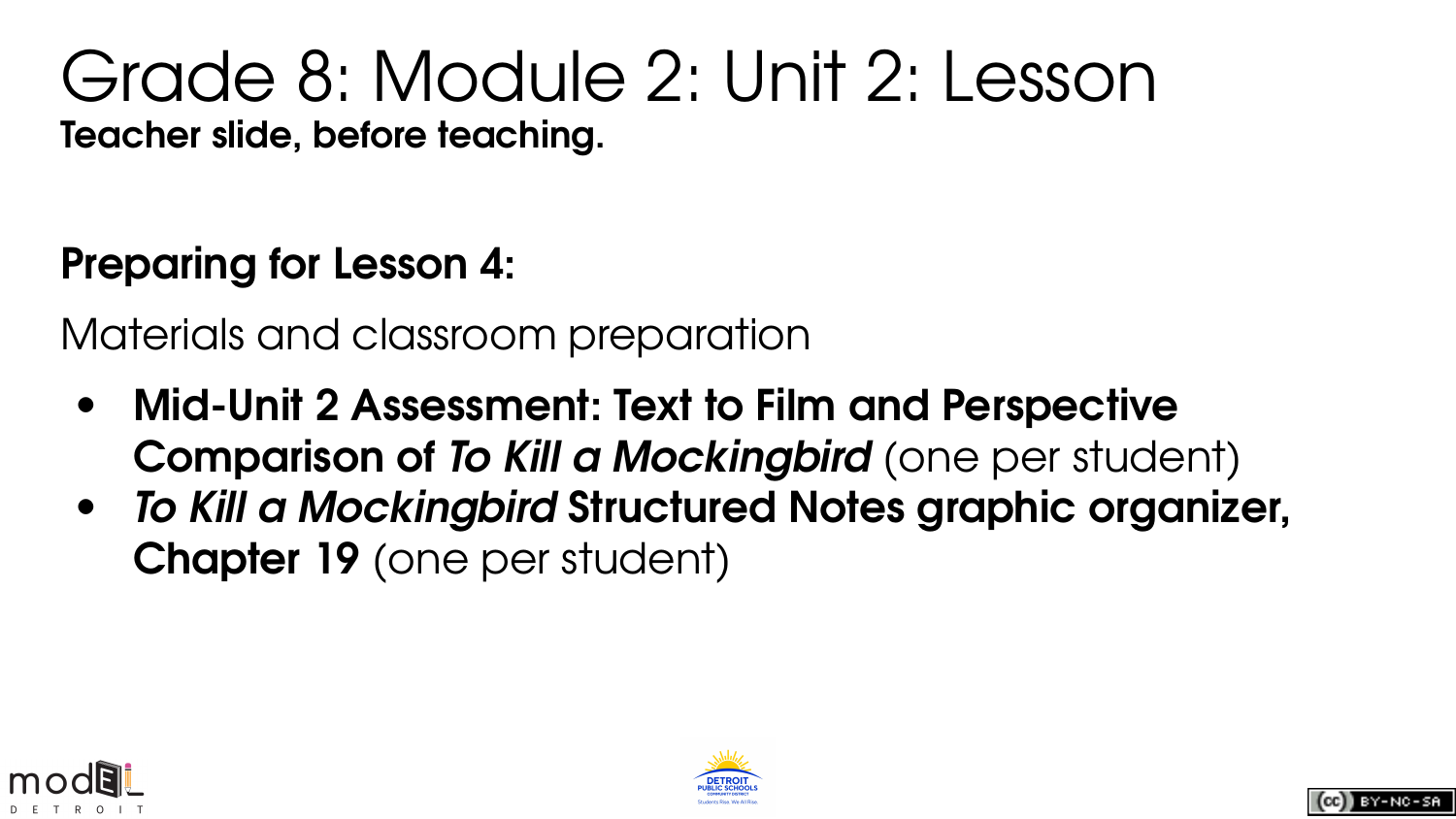

# Grade 8: Module 2: Unit 2: Lesson
Teacher slide, before teaching.
Preparing for Lesson 4:
Materials and classroom preparation
Mid-Unit 2 Assessment: Text to Film and Perspective Comparison of To Kill a Mockingbird (one per student)
To Kill a Mockingbird Structured Notes graphic organizer, Chapter 19 (one per student)